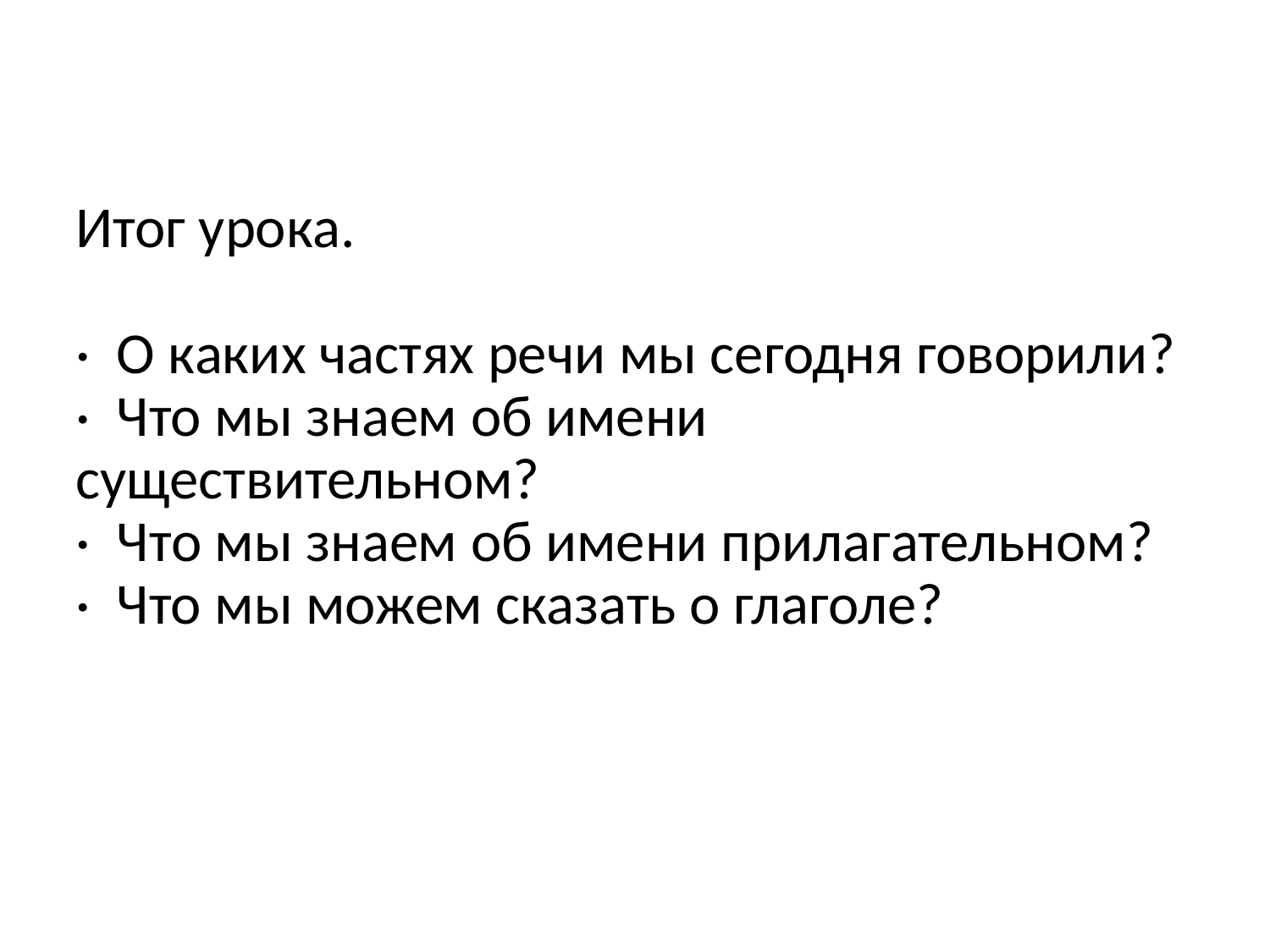

# Итог урока. ·  О каких частях речи мы сегодня говорили? ·  Что мы знаем об имени существительном? ·  Что мы знаем об имени прилагательном? ·  Что мы можем сказать о глаголе?